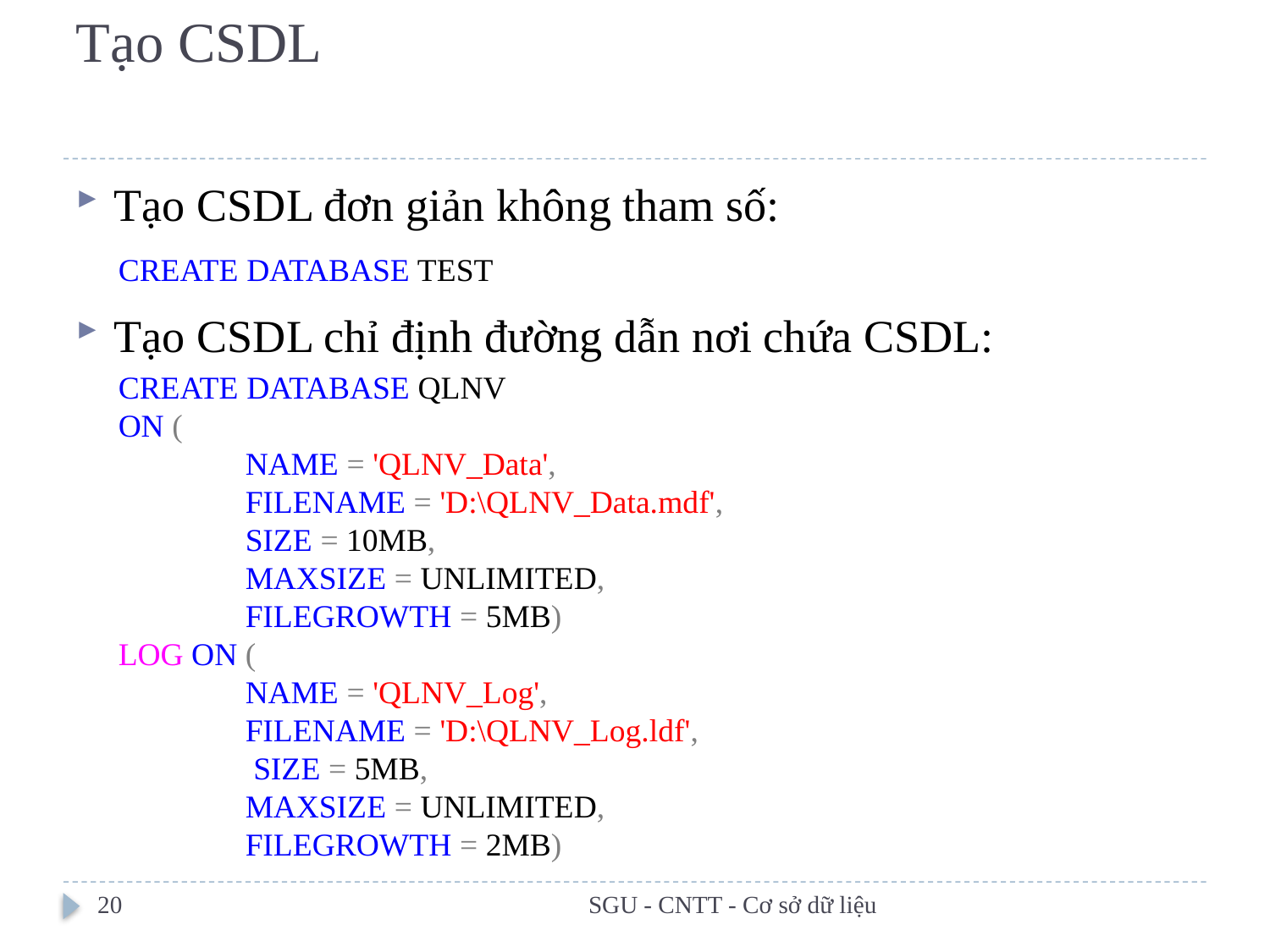

# Tạo CSDL
Tạo CSDL đơn giản không tham số:

Tạo CSDL chỉ định đường dẫn nơi chứa CSDL:

CREATE DATABASE TEST
CREATE DATABASE QLNV
ON (
	NAME = 'QLNV_Data',
	FILENAME = 'D:\QLNV_Data.mdf',
	SIZE = 10MB,
	MAXSIZE = UNLIMITED,
	FILEGROWTH = 5MB)
LOG ON (
	NAME = 'QLNV_Log',
	FILENAME = 'D:\QLNV_Log.ldf',
	 SIZE = 5MB,
	MAXSIZE = UNLIMITED,
	FILEGROWTH = 2MB)
20
SGU - CNTT - Cơ sở dữ liệu